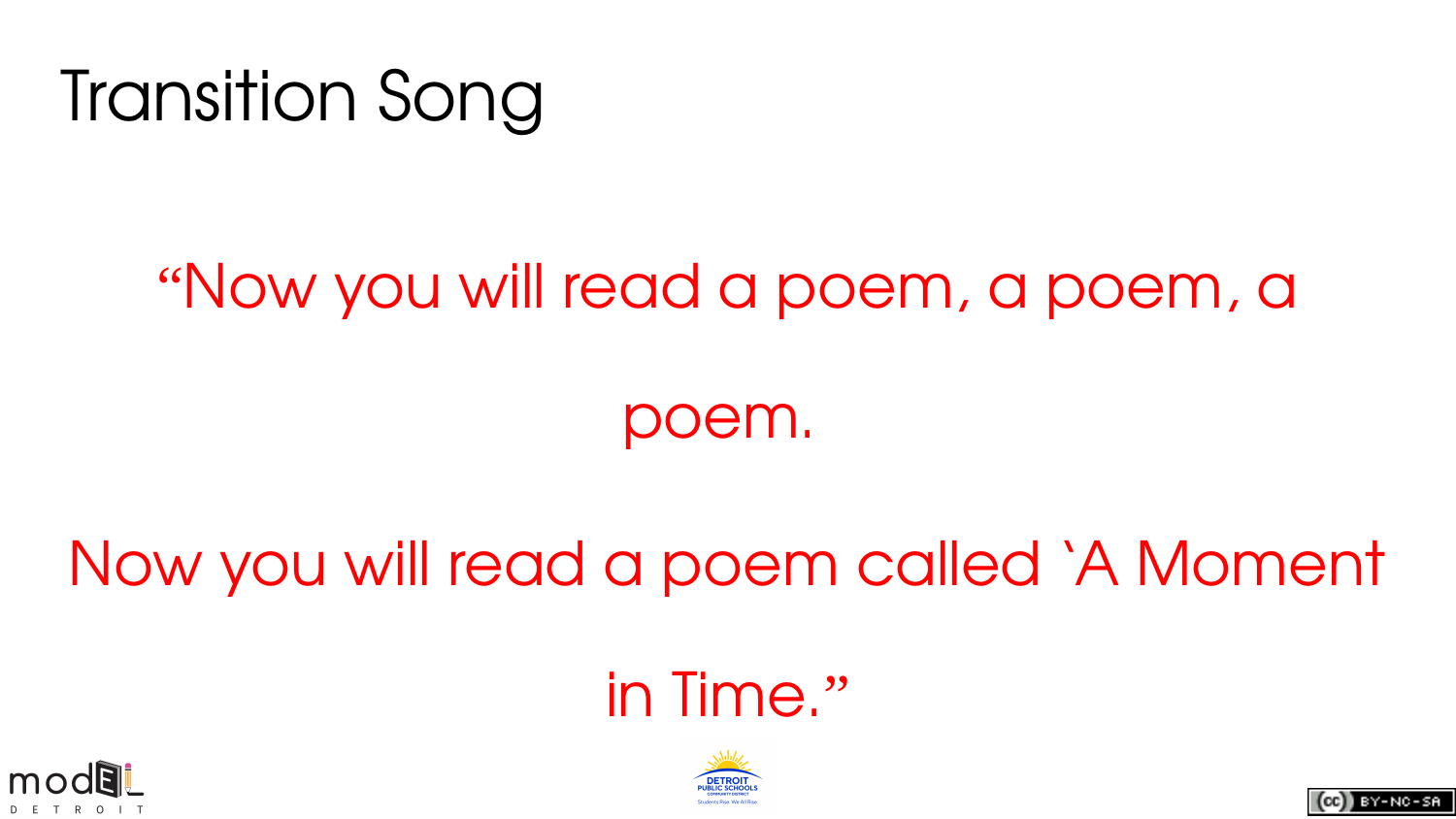

# Transition Song
“Now you will read a poem, a poem, a poem.
Now you will read a poem called ‘A Moment in Time.”